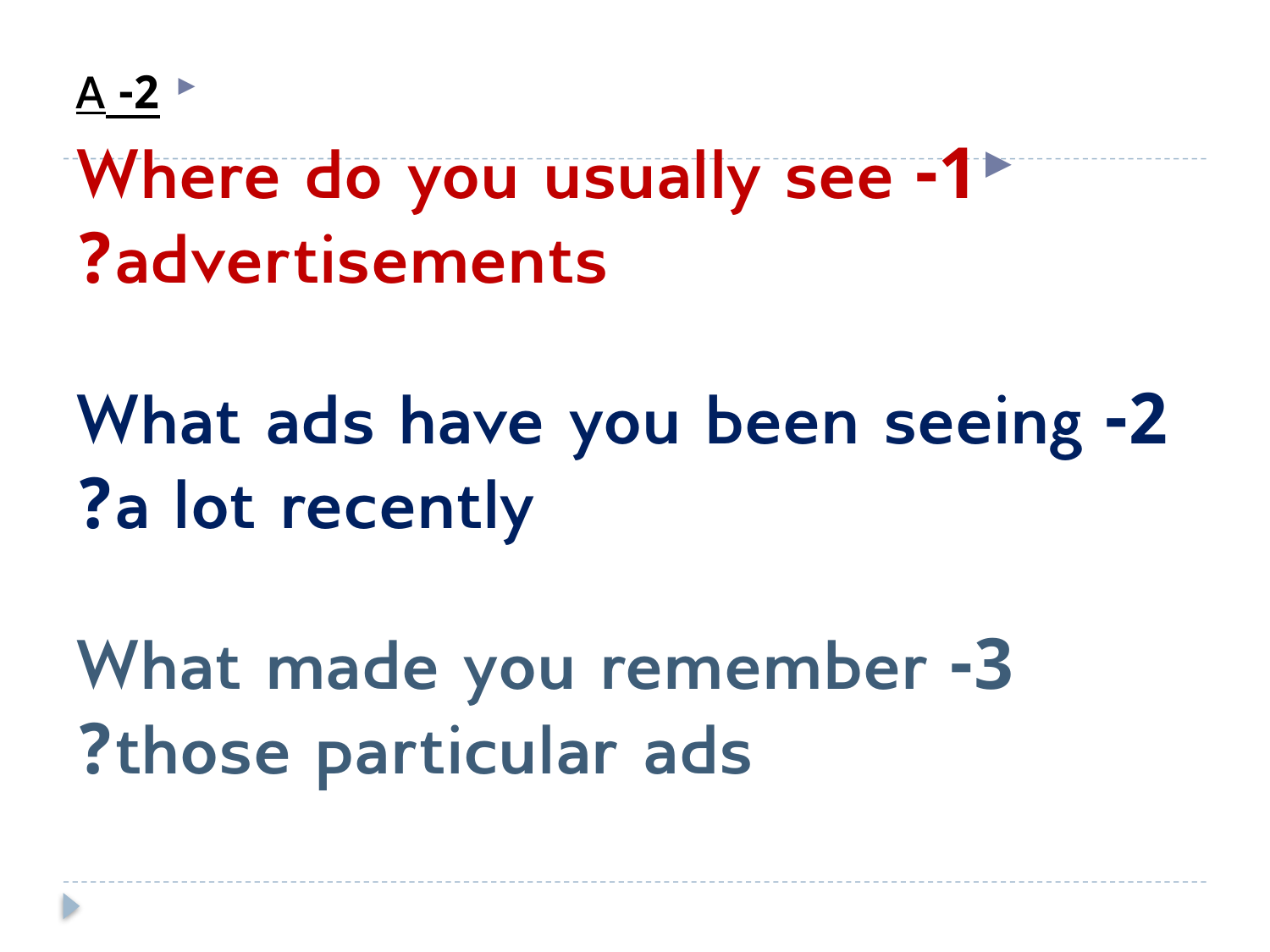

2- A
1- Where do you usually see advertisements?

2- What ads have you been seeing a lot recently?

3- What made you remember those particular ads?